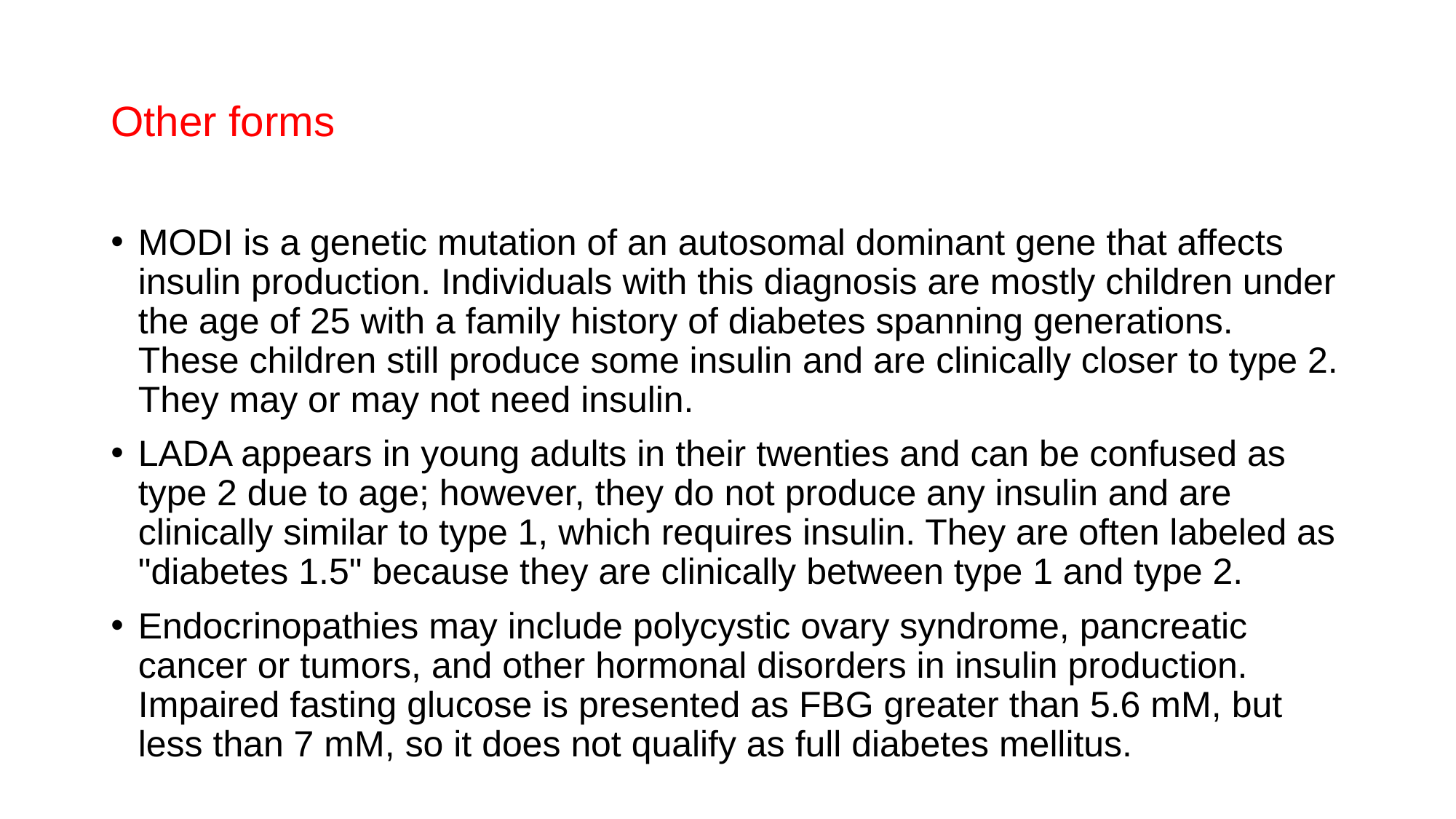

# Other forms
MODI is a genetic mutation of an autosomal dominant gene that affects insulin production. Individuals with this diagnosis are mostly children under the age of 25 with a family history of diabetes spanning generations. These children still produce some insulin and are clinically closer to type 2. They may or may not need insulin.
LADA appears in young adults in their twenties and can be confused as type 2 due to age; however, they do not produce any insulin and are clinically similar to type 1, which requires insulin. They are often labeled as "diabetes 1.5" because they are clinically between type 1 and type 2.
Endocrinopathies may include polycystic ovary syndrome, pancreatic cancer or tumors, and other hormonal disorders in insulin production. Impaired fasting glucose is presented as FBG greater than 5.6 mM, but less than 7 mM, so it does not qualify as full diabetes mellitus.